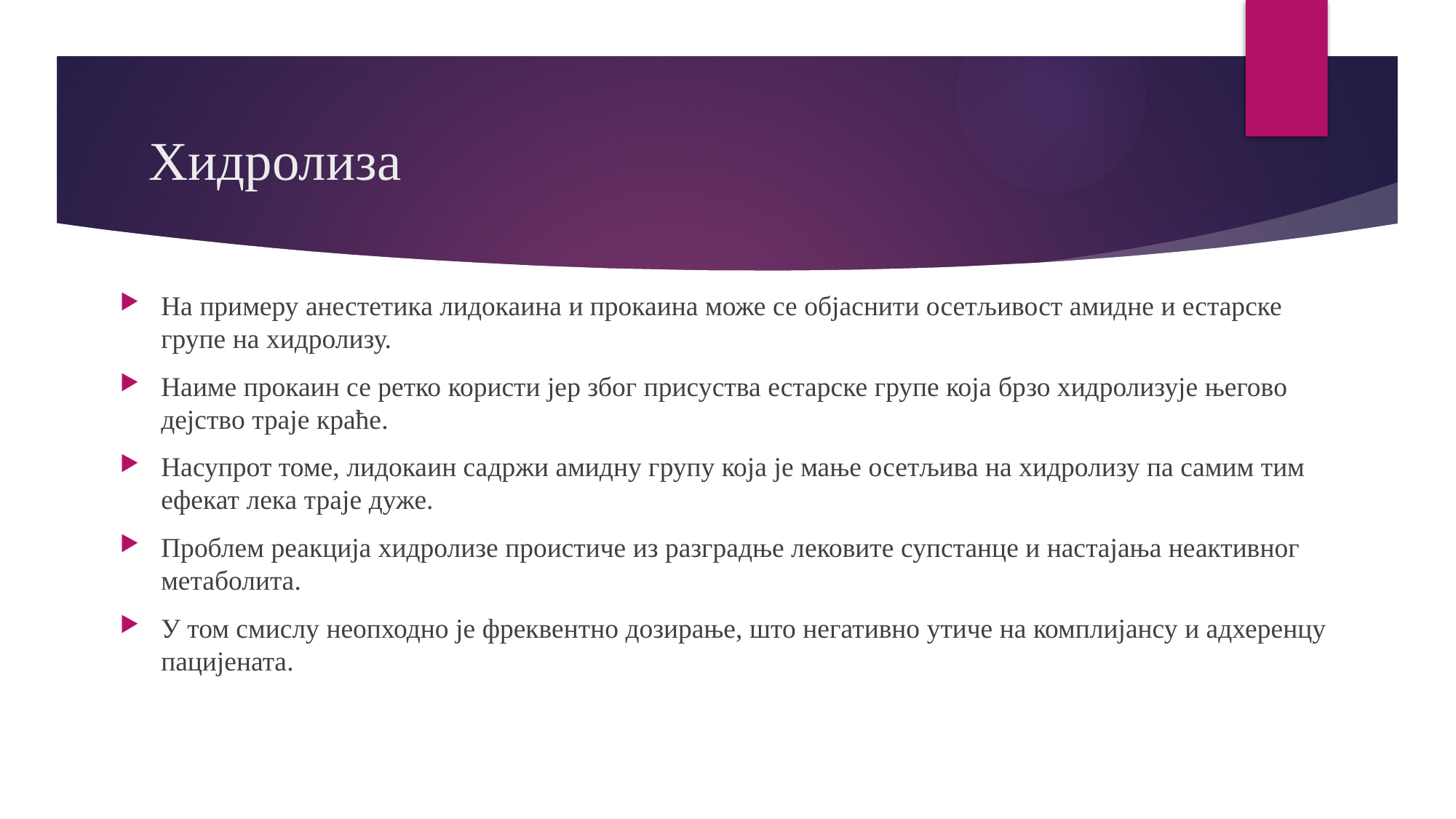

# Хидролиза
На примеру анестетика лидокаина и прокаина може се објаснити осетљивост амидне и естарске групе на хидролизу.
Наиме прокаин се ретко користи јер због присуства естарске групе која брзо хидролизује његово дејство траје краће.
Насупрот томе, лидокаин садржи амидну групу која је мање осетљива на хидролизу па самим тим ефекат лека траје дуже.
Проблем реакција хидролизе проистиче из разградње лековите супстанце и настајања неактивног метаболита.
У том смислу неопходно је фреквентно дозирање, што негативно утиче на комплијансу и адхеренцу пацијената.